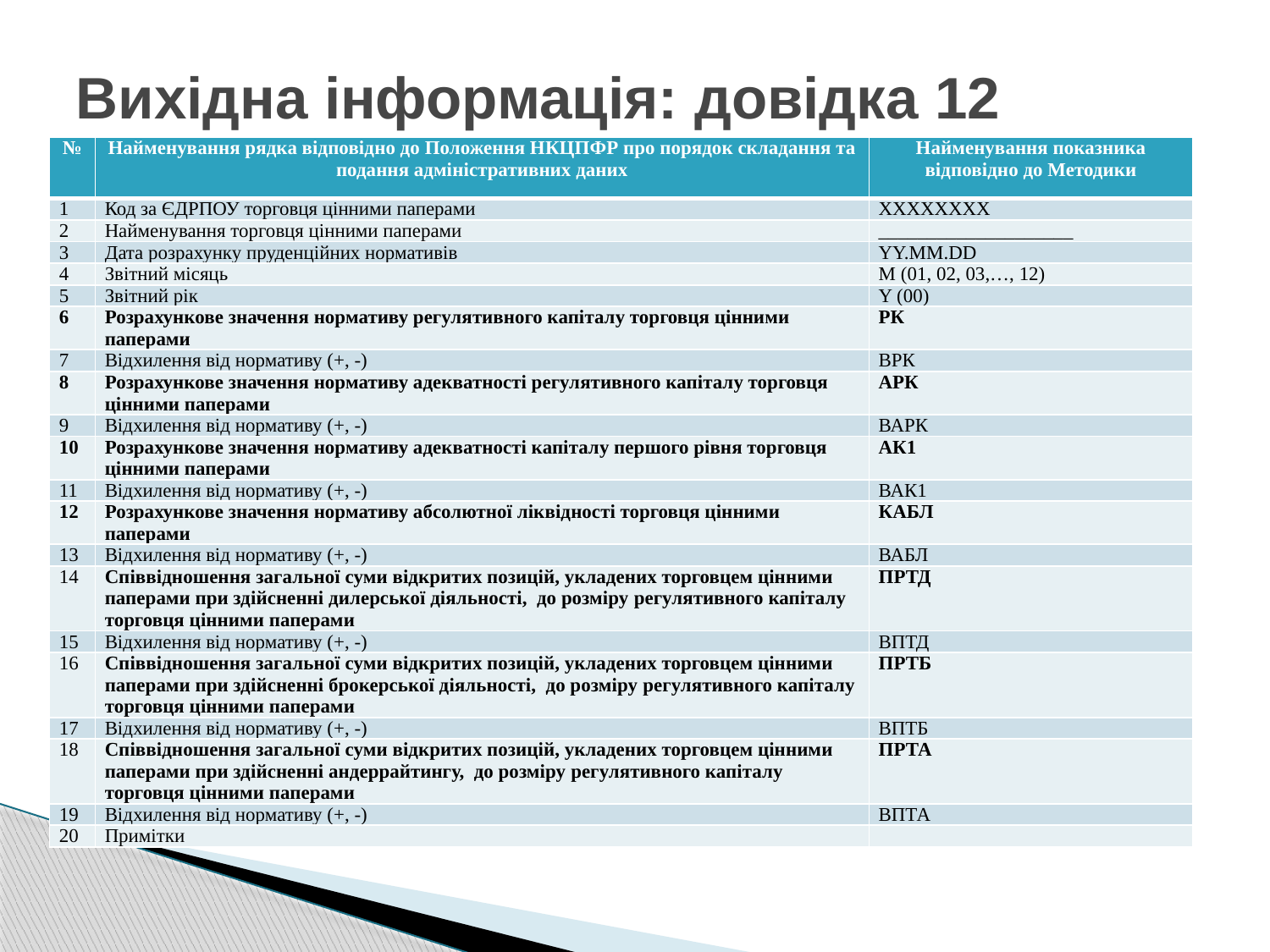

# Вихідна інформація: довідка 12
| № | Найменування рядка відповідно до Положення НКЦПФР про порядок складання та подання адміністративних даних | Найменування показника відповідно до Методики |
| --- | --- | --- |
| 1 | Код за ЄДРПОУ торговця цінними паперами | ХХХХХХХХ |
| 2 | Найменування торговця цінними паперами | \_\_\_\_\_\_\_\_\_\_\_\_\_\_\_\_\_\_\_\_ |
| 3 | Дата розрахунку пруденційних нормативів | YY.MM.DD |
| 4 | Звітний місяць | M (01, 02, 03,…, 12) |
| 5 | Звітний рік | Y (00) |
| 6 | Розрахункове значення нормативу регулятивного капіталу торговця цінними паперами | РК |
| 7 | Відхилення від нормативу (+, -) | ВРК |
| 8 | Розрахункове значення нормативу адекватності регулятивного капіталу торговця цінними паперами | АРК |
| 9 | Відхилення від нормативу (+, -) | ВАРК |
| 10 | Розрахункове значення нормативу адекватності капіталу першого рівня торговця цінними паперами | АК1 |
| 11 | Відхилення від нормативу (+, -) | ВАК1 |
| 12 | Розрахункове значення нормативу абсолютної ліквідності торговця цінними паперами | КАБЛ |
| 13 | Відхилення від нормативу (+, -) | ВАБЛ |
| 14 | Співвідношення загальної суми відкритих позицій, укладених торговцем цінними паперами при здійсненні дилерської діяльності,  до розміру регулятивного капіталу торговця цінними паперами | ПРТД |
| 15 | Відхилення від нормативу (+, -) | ВПТД |
| 16 | Співвідношення загальної суми відкритих позицій, укладених торговцем цінними паперами при здійсненні брокерської діяльності,  до розміру регулятивного капіталу торговця цінними паперами | ПРТБ |
| 17 | Відхилення від нормативу (+, -) | ВПТБ |
| 18 | Співвідношення загальної суми відкритих позицій, укладених торговцем цінними паперами при здійсненні андеррайтингу,  до розміру регулятивного капіталу торговця цінними паперами | ПРТА |
| 19 | Відхилення від нормативу (+, -) | ВПТА |
| 20 | Примітки |  |